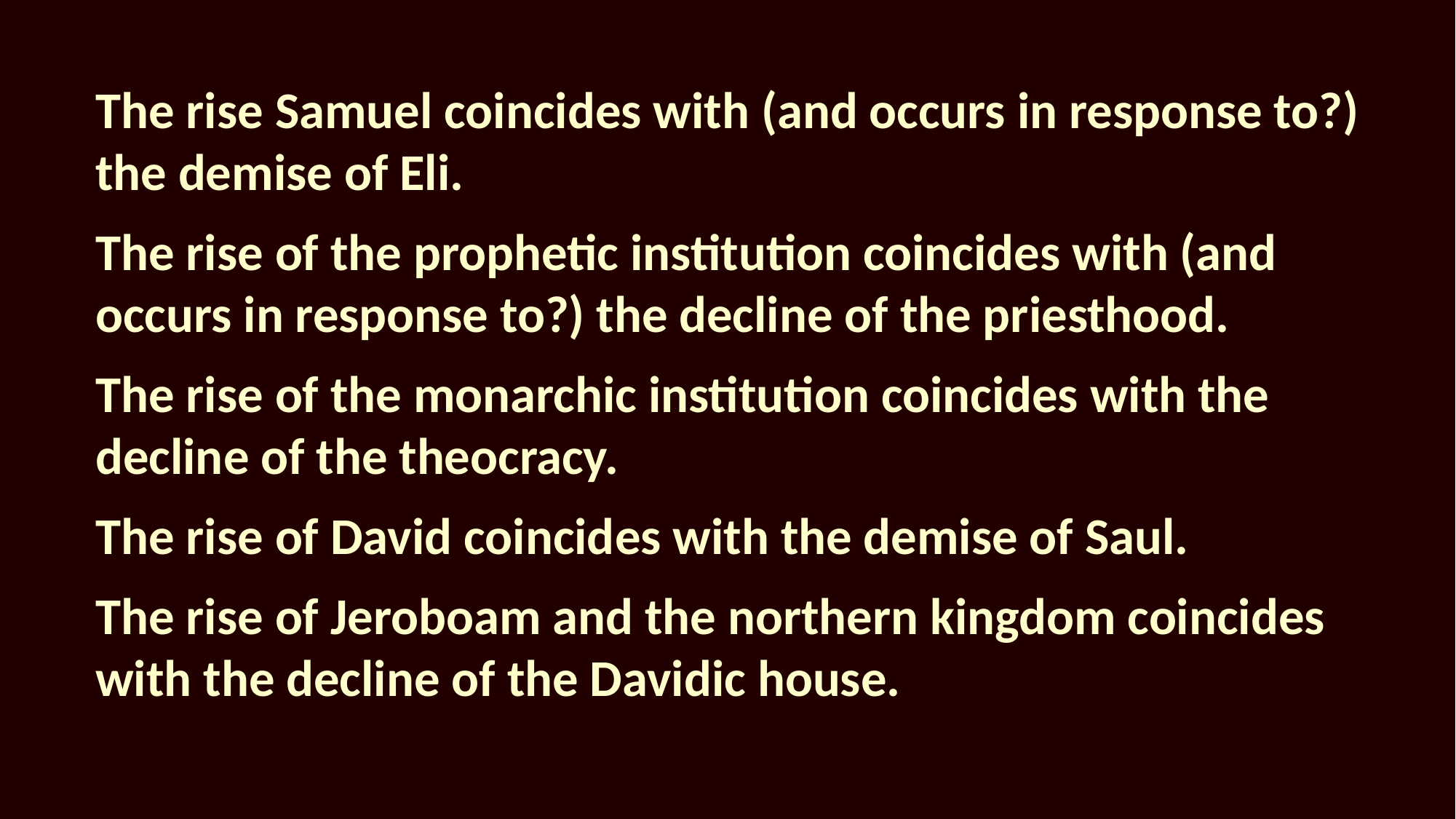

The rise Samuel coincides with (and occurs in response to?) the demise of Eli.
The rise of the prophetic institution coincides with (and occurs in response to?) the decline of the priesthood.
The rise of the monarchic institution coincides with the decline of the theocracy.
The rise of David coincides with the demise of Saul.
The rise of Jeroboam and the northern kingdom coincides with the decline of the Davidic house.